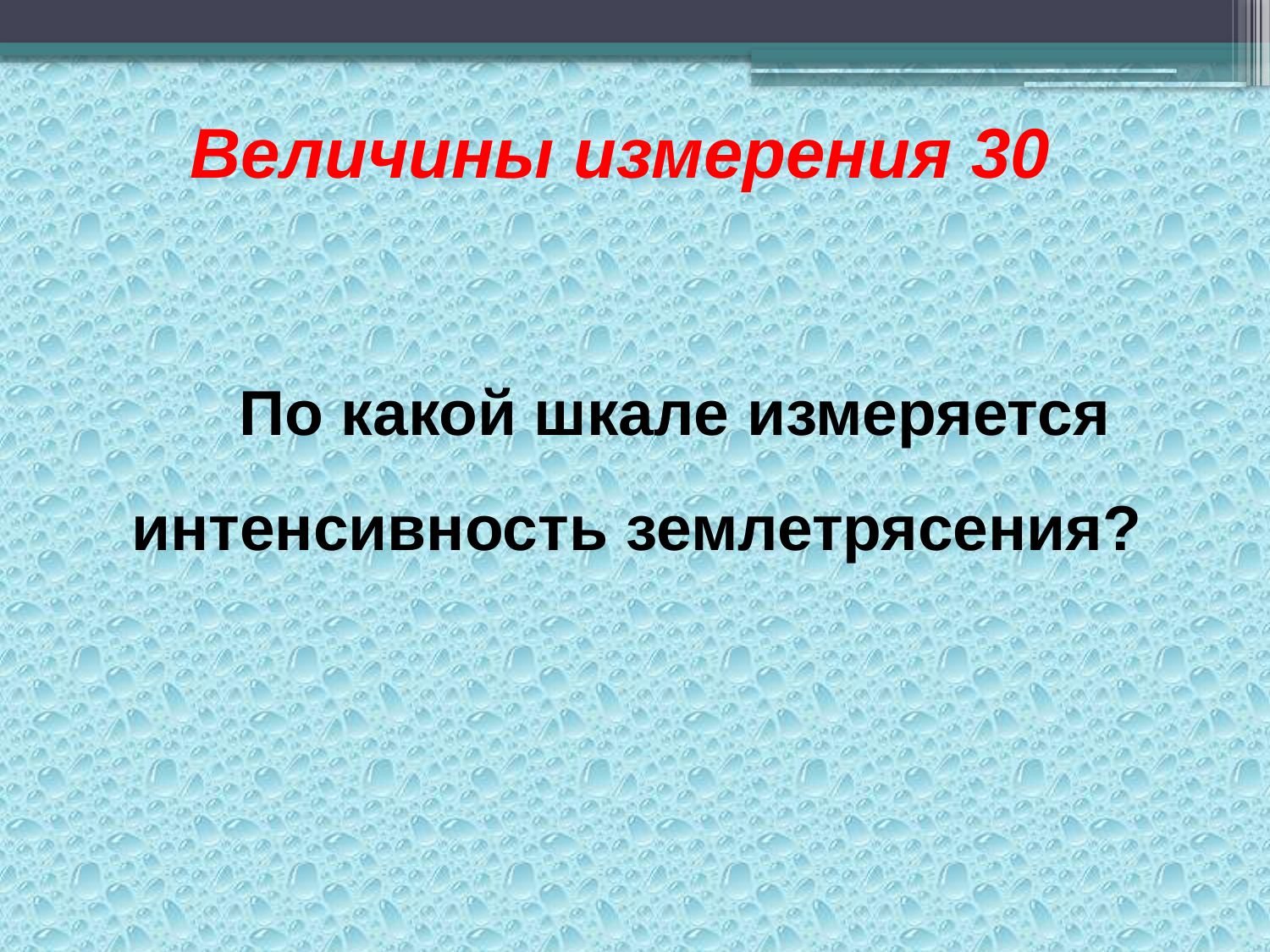

Величины измерения 30
   По какой шкале измеряется интенсивность землетрясения?